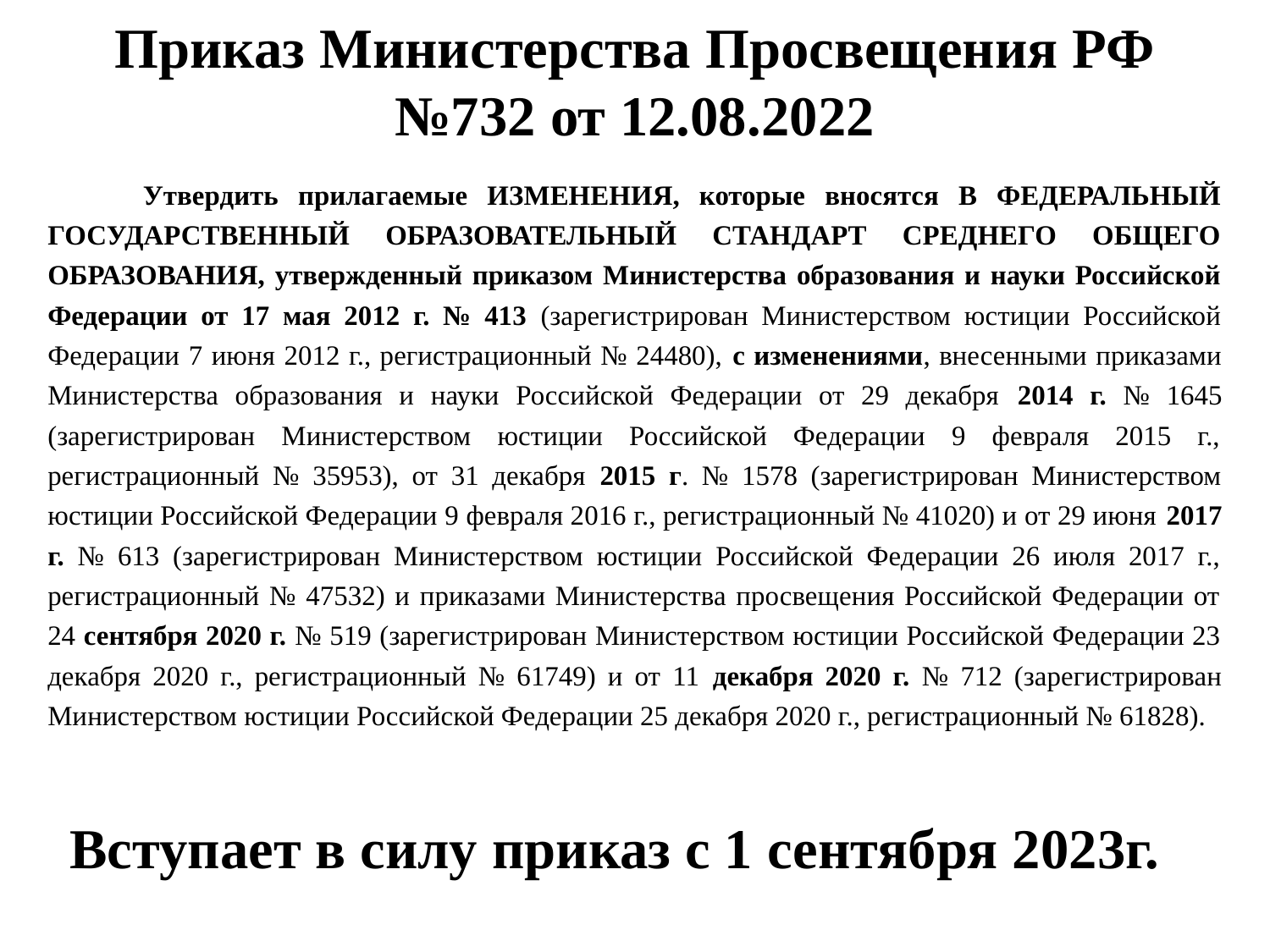

# Приказ Министерства Просвещения РФ №732 от 12.08.2022
      Утвердить прилагаемые ИЗМЕНЕНИЯ, которые вносятся В ФЕДЕРАЛЬНЫЙ ГОСУДАРСТВЕННЫЙ ОБРАЗОВАТЕЛЬНЫЙ СТАНДАРТ СРЕДНЕГО ОБЩЕГО ОБРАЗОВАНИЯ, утвержденный приказом Министерства образования и науки Российской Федерации от 17 мая 2012 г. № 413 (зарегистрирован Министерством юстиции Российской Федерации 7 июня 2012 г., регистрационный № 24480), с изменениями, внесенными приказами Министерства образования и науки Российской Федерации от 29 декабря 2014 г. № 1645 (зарегистрирован Министерством юстиции Российской Федерации 9 февраля 2015 г., регистрационный № 35953), от 31 декабря 2015 г. № 1578 (зарегистрирован Министерством юстиции Российской Федерации 9 февраля 2016 г., регистрационный № 41020) и от 29 июня 2017 г. № 613 (зарегистрирован Министерством юстиции Российской Федерации 26 июля 2017 г., регистрационный № 47532) и приказами Министерства просвещения Российской Федерации от 24 сентября 2020 г. № 519 (зарегистрирован Министерством юстиции Российской Федерации 23 декабря 2020 г., регистрационный № 61749) и от 11 декабря 2020 г. № 712 (зарегистрирован Министерством юстиции Российской Федерации 25 декабря 2020 г., регистрационный № 61828).
Вступает в силу приказ с 1 сентября 2023г.